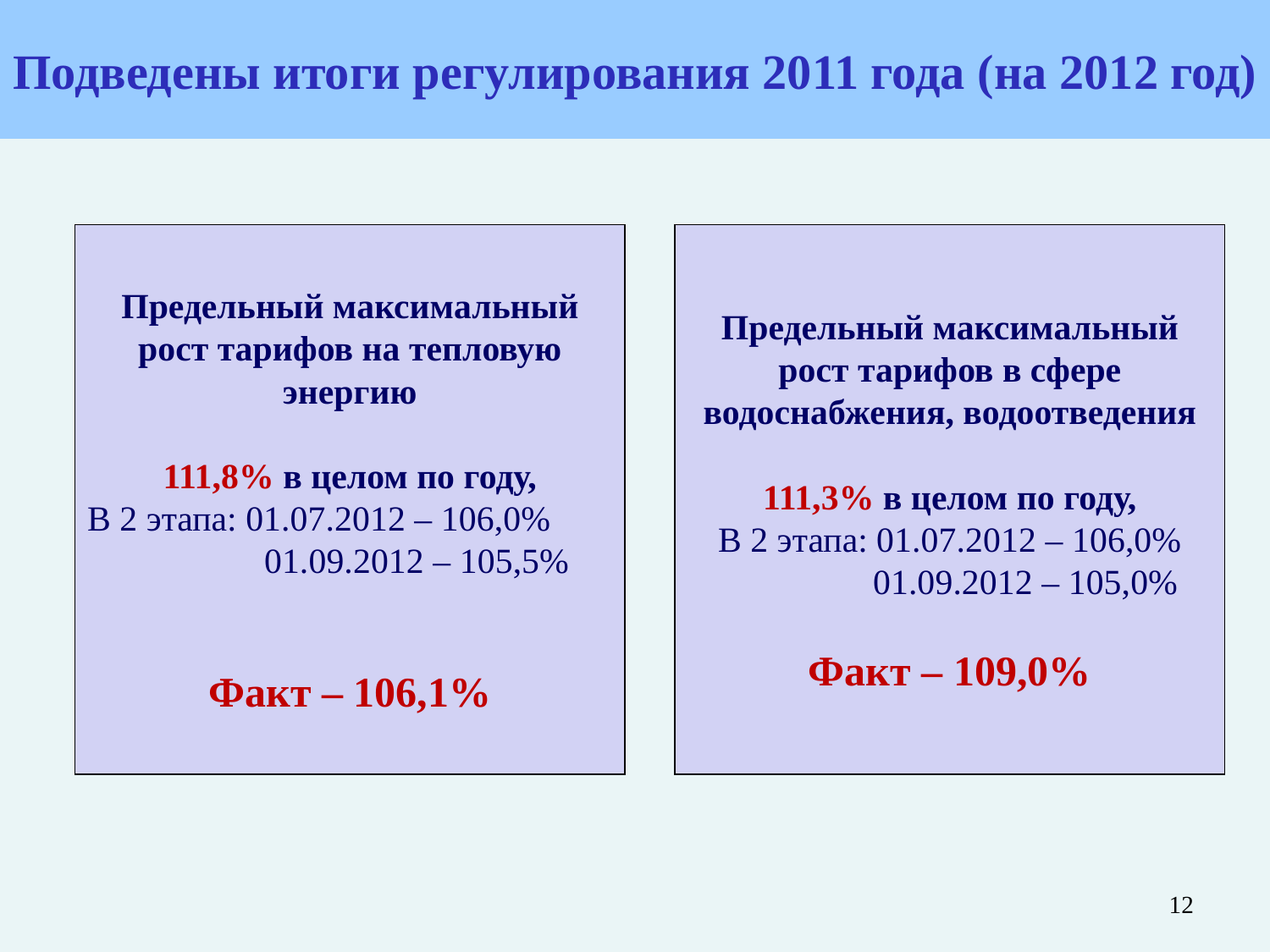

Подведены итоги регулирования 2011 года (на 2012 год)
Предельный максимальный рост тарифов на тепловую энергию

111,8% в целом по году,
В 2 этапа: 01.07.2012 – 106,0%
               01.09.2012 – 105,5%

Факт – 106,1%
Предельный максимальный рост тарифов в сфере водоснабжения, водоотведения

111,3% в целом по году,
В 2 этапа: 01.07.2012 – 106,0%
                 01.09.2012 – 105,0%

Факт – 109,0%
12